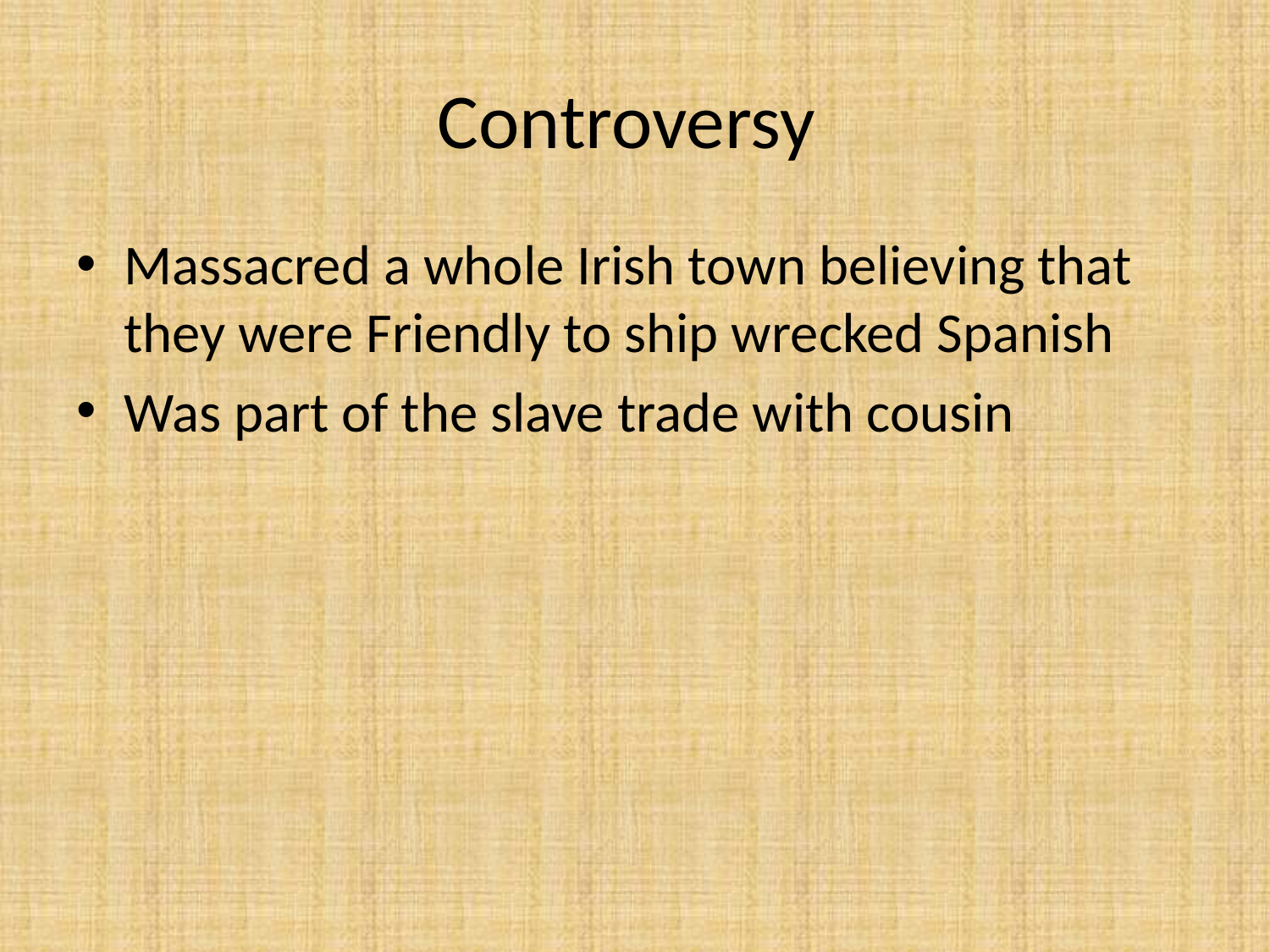

# Controversy
Massacred a whole Irish town believing that they were Friendly to ship wrecked Spanish
Was part of the slave trade with cousin